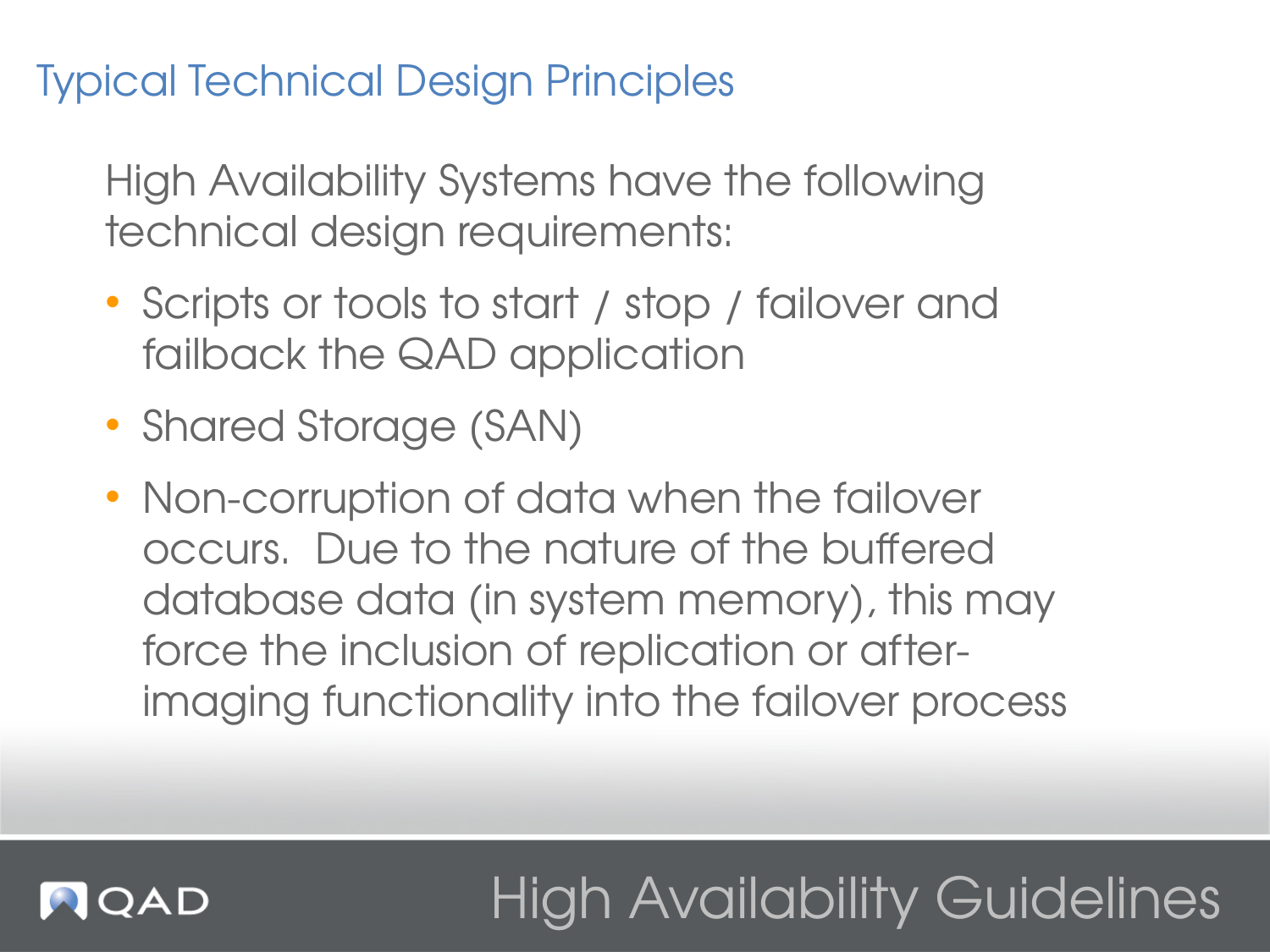

Typical Technical Design Principles
High Availability Systems have the following technical design requirements:
Scripts or tools to start / stop / failover and failback the QAD application
Shared Storage (SAN)
Non-corruption of data when the failover occurs.  Due to the nature of the buffered database data (in system memory), this may force the inclusion of replication or after-imaging functionality into the failover process

# High Availability Guidelines